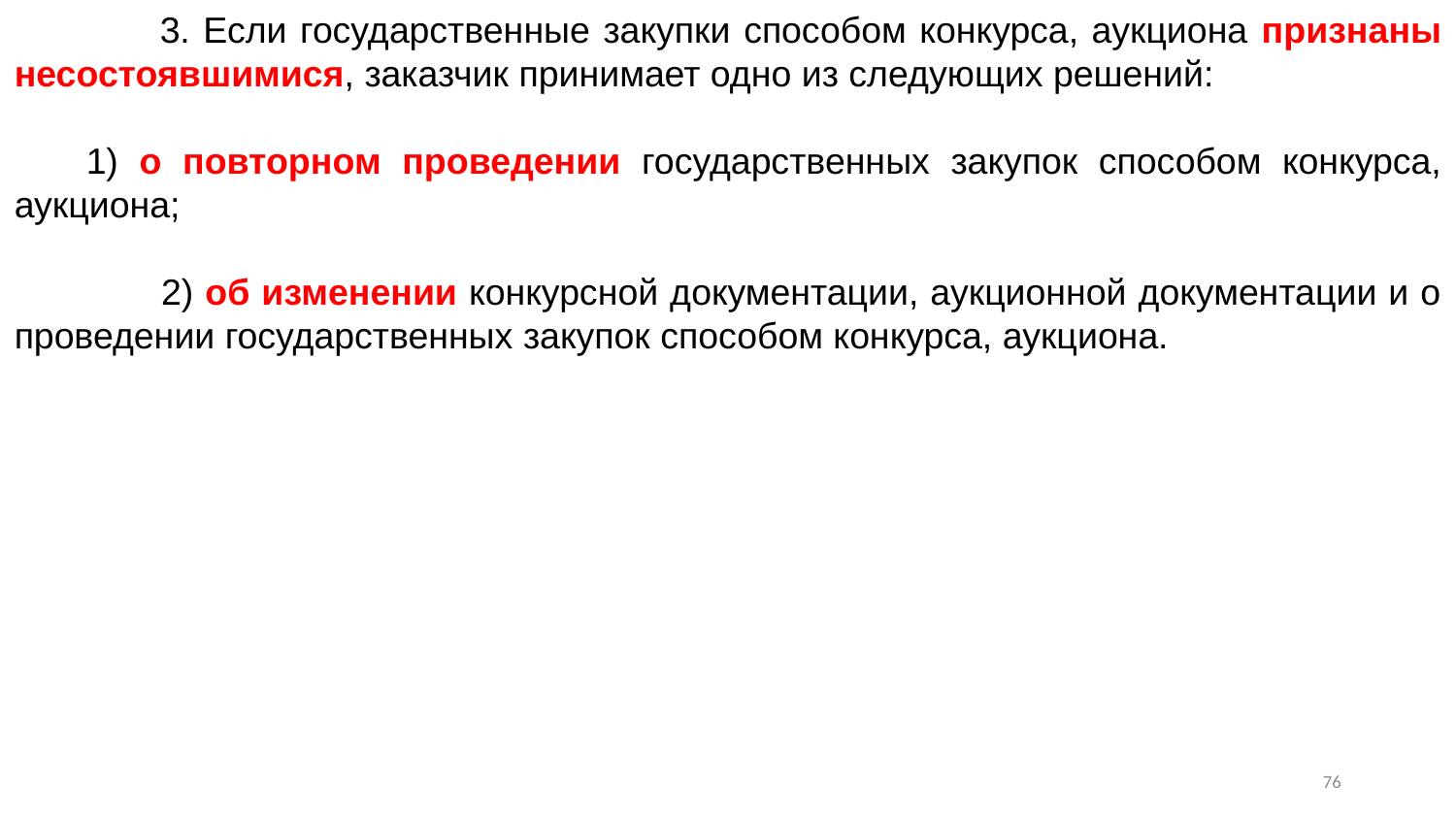

3. Если государственные закупки способом конкурса, аукциона признаны несостоявшимися, заказчик принимает одно из следующих решений:

      1) о повторном проведении государственных закупок способом конкурса, аукциона;

      	2) об изменении конкурсной документации, аукционной документации и о проведении государственных закупок способом конкурса, аукциона.
76